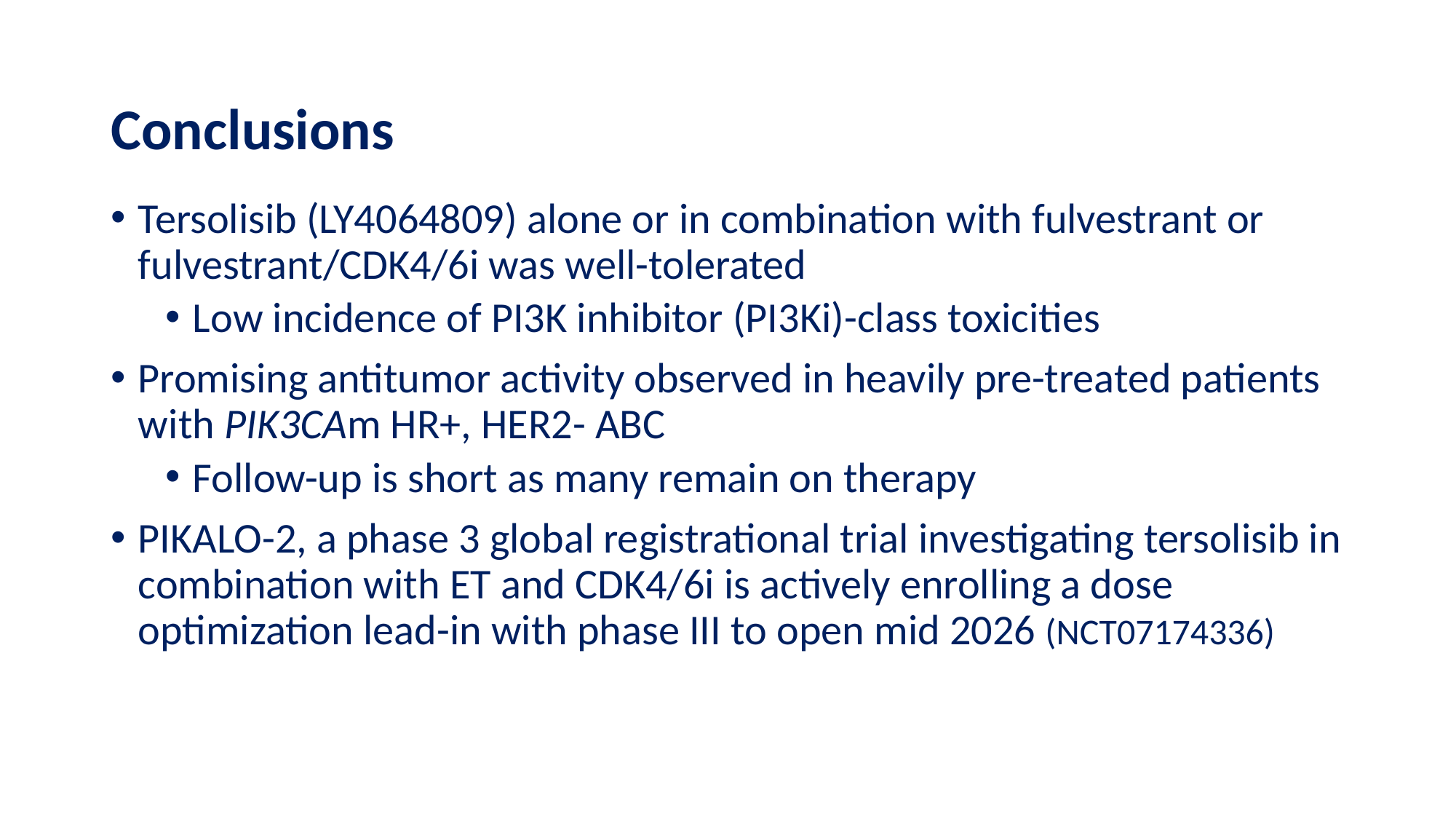

# Conclusions
Tersolisib (LY4064809) alone or in combination with fulvestrant or fulvestrant/CDK4/6i was well-tolerated
Low incidence of PI3K inhibitor (PI3Ki)-class toxicities
Promising antitumor activity observed in heavily pre-treated patients with PIK3CAm HR+, HER2- ABC
Follow-up is short as many remain on therapy
PIKALO-2, a phase 3 global registrational trial investigating tersolisib in combination with ET and CDK4/6i is actively enrolling a dose optimization lead-in with phase III to open mid 2026 (NCT07174336)